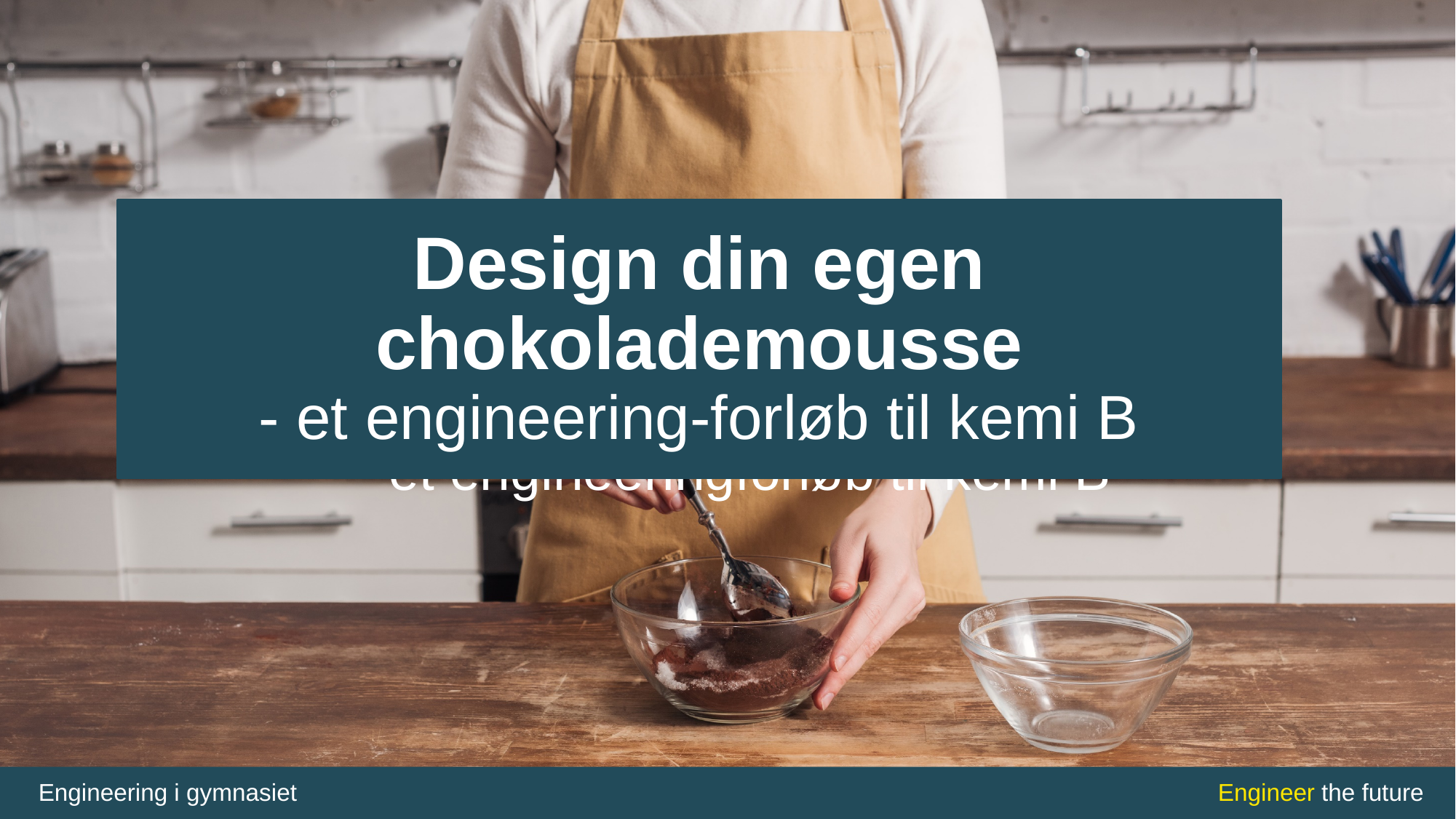

Design din egen chokolademousse
- et engineering-forløb til kemi B